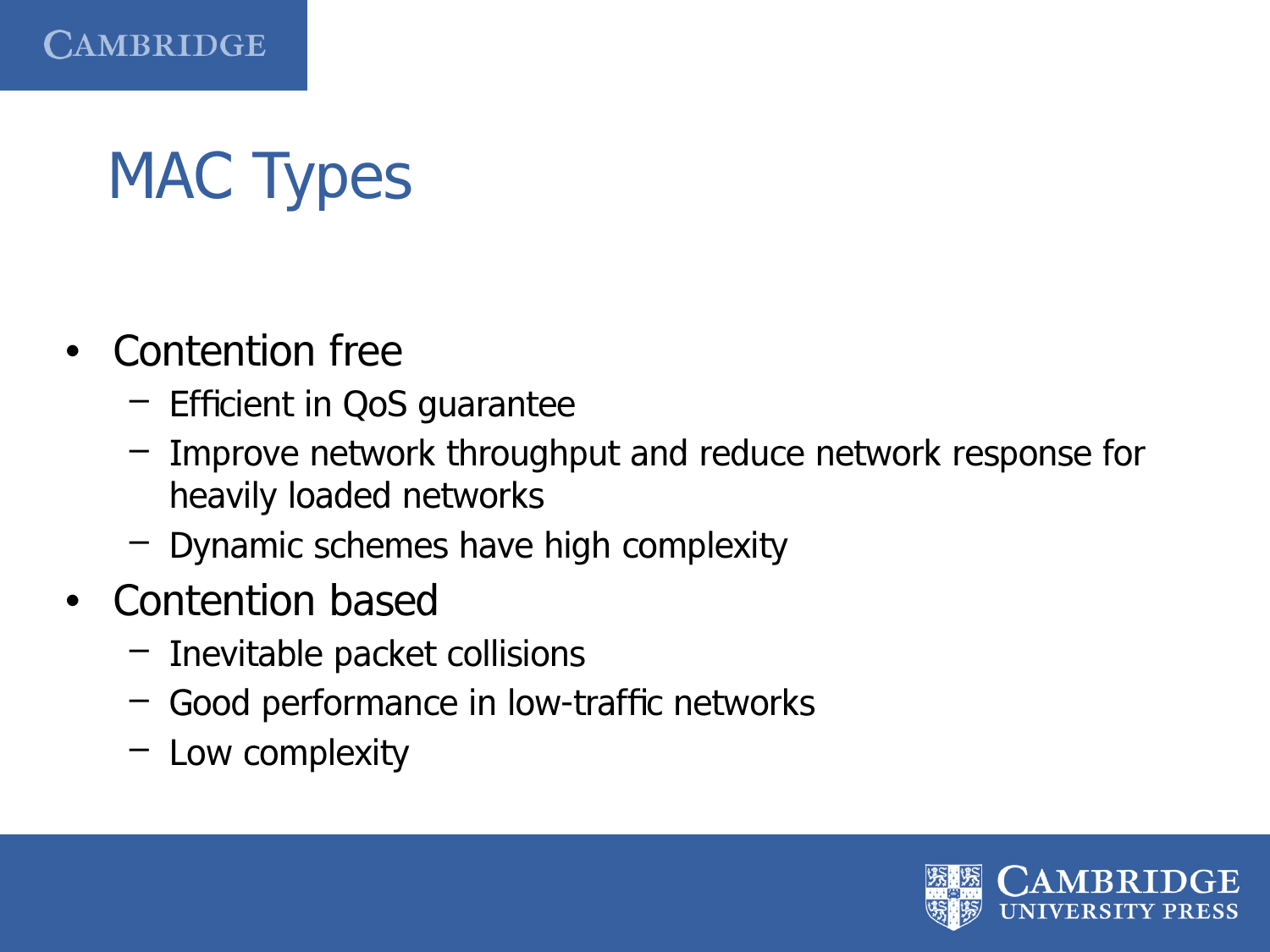

# MAC Types
Contention free
Efficient in QoS guarantee
Improve network throughput and reduce network response for heavily loaded networks
Dynamic schemes have high complexity
Contention based
Inevitable packet collisions
Good performance in low-traffic networks
Low complexity